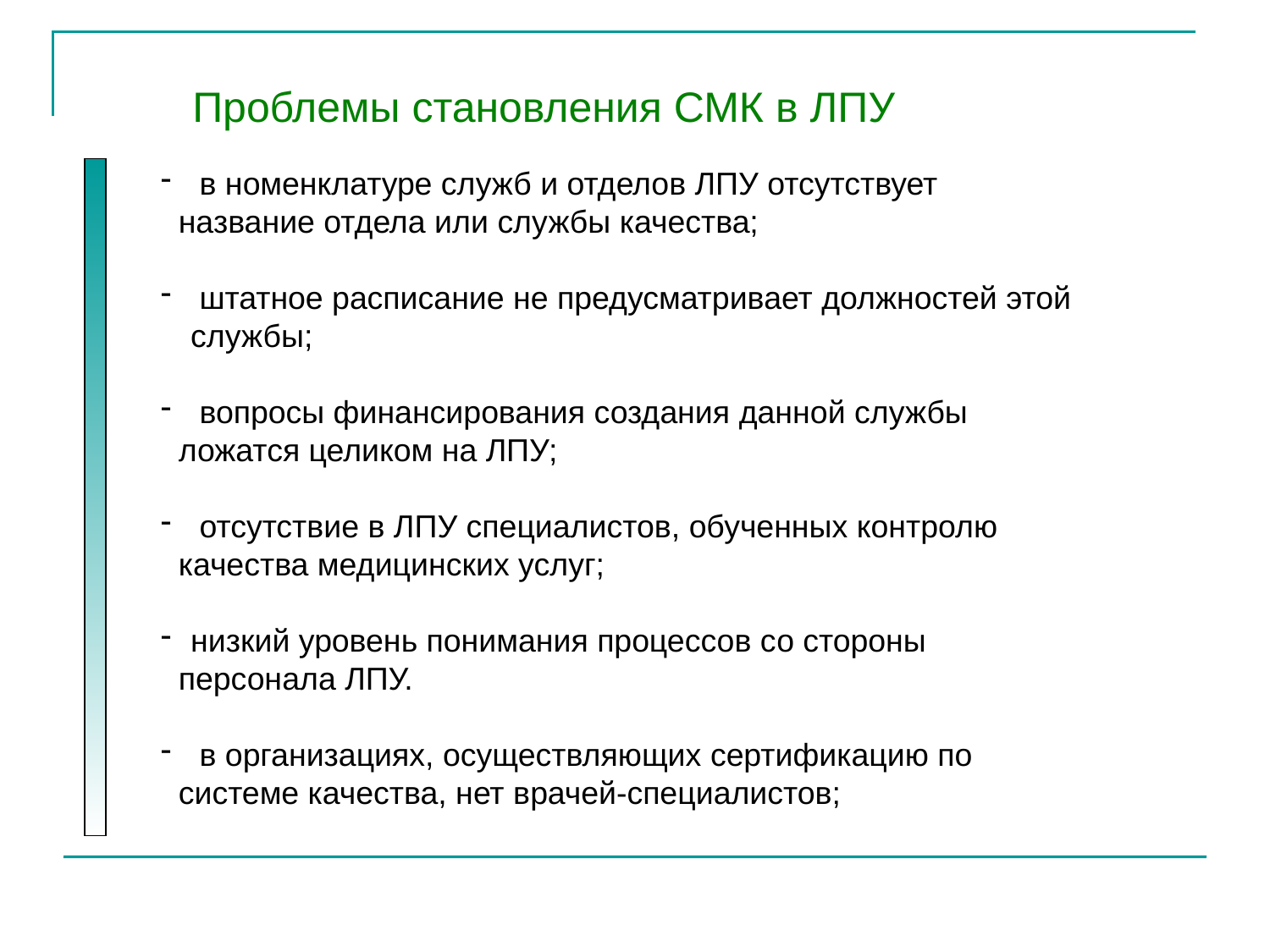

Проблемы становления СМК в ЛПУ

 в номенклатуре служб и отделов ЛПУ отсутствует
  название отдела или службы качества;

 штатное расписание не предусматривает должностей этой службы;

 вопросы финансирования создания данной службы
  ложатся целиком на ЛПУ;

 отсутствие в ЛПУ специалистов, обученных контролю
  качества медицинских услуг;

низкий уровень понимания процессов со стороны
  персонала ЛПУ.

 в организациях, осуществляющих сертификацию по
  системе качества, нет врачей-специалистов;